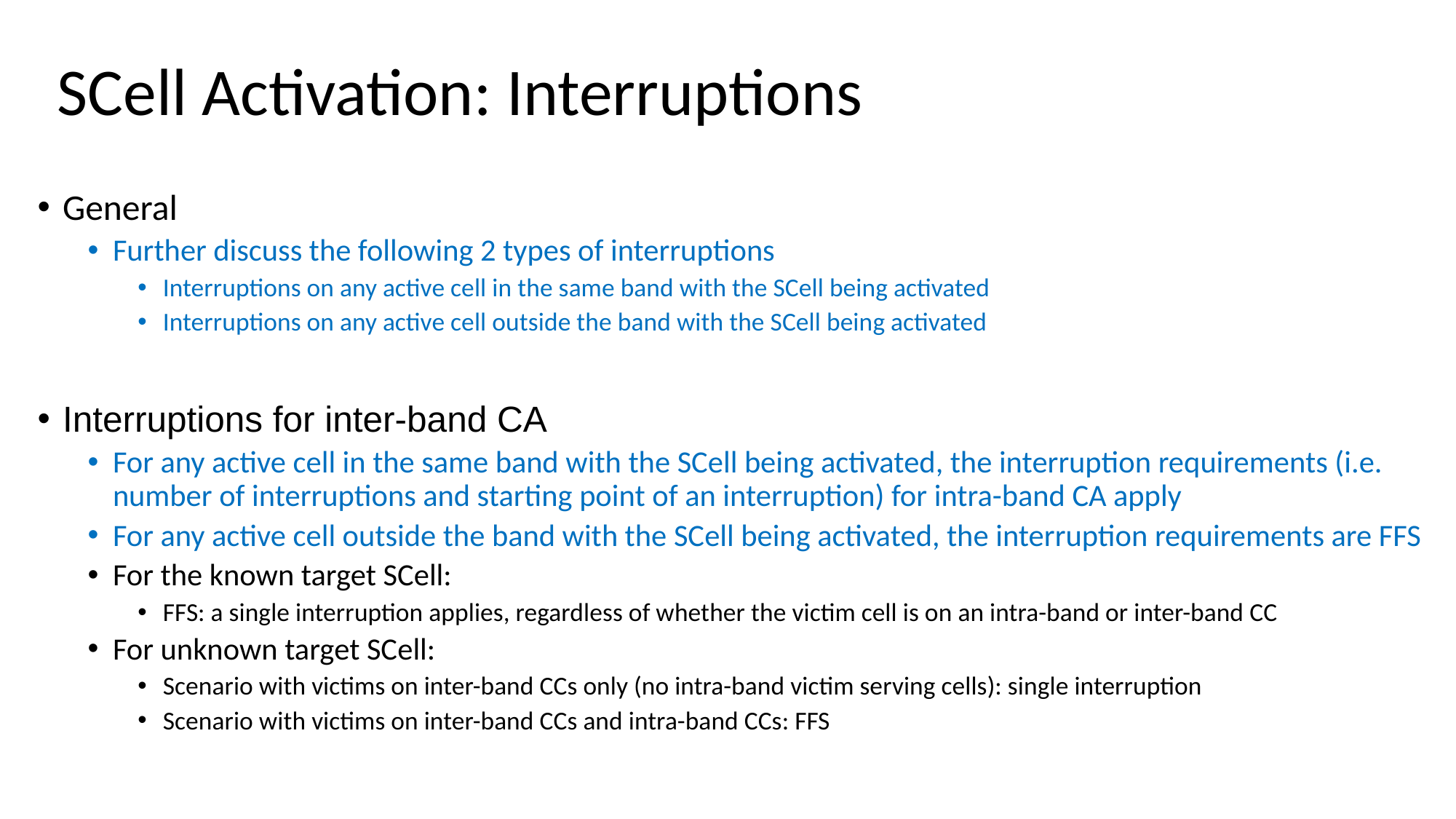

# SCell Activation: Interruptions
General
Further discuss the following 2 types of interruptions
Interruptions on any active cell in the same band with the SCell being activated
Interruptions on any active cell outside the band with the SCell being activated

Interruptions for inter-band CA
For any active cell in the same band with the SCell being activated, the interruption requirements (i.e. number of interruptions and starting point of an interruption) for intra-band CA apply
For any active cell outside the band with the SCell being activated, the interruption requirements are FFS
For the known target SCell:
FFS: a single interruption applies, regardless of whether the victim cell is on an intra-band or inter-band CC
For unknown target SCell:
Scenario with victims on inter-band CCs only (no intra-band victim serving cells): single interruption
Scenario with victims on inter-band CCs and intra-band CCs: FFS